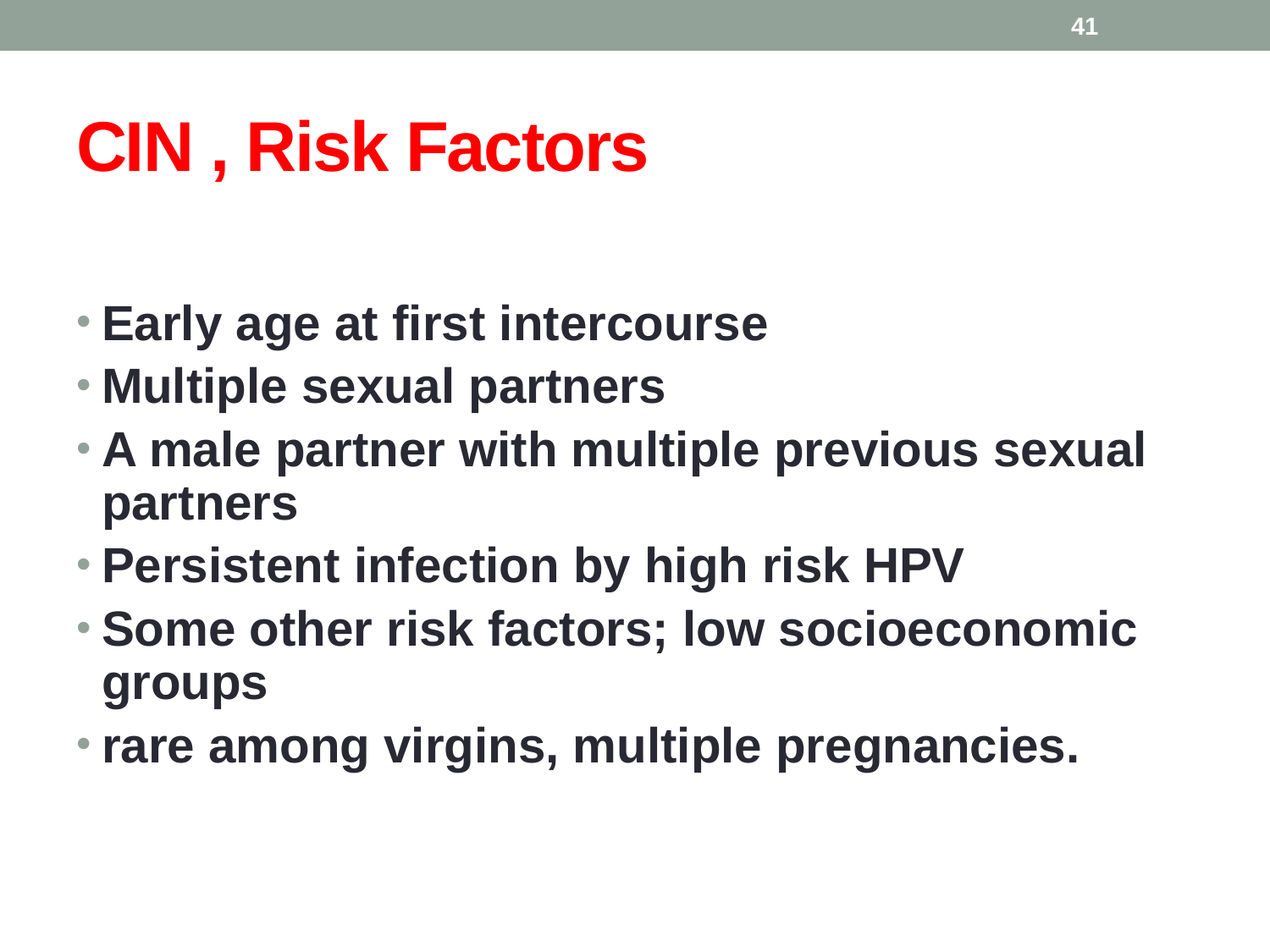

41
# CIN , Risk Factors

Early age at first intercourse
Multiple sexual partners
A male partner with multiple previous sexual partners
Persistent infection by high risk HPV
Some other risk factors; low socioeconomic groups
rare among virgins, multiple pregnancies.